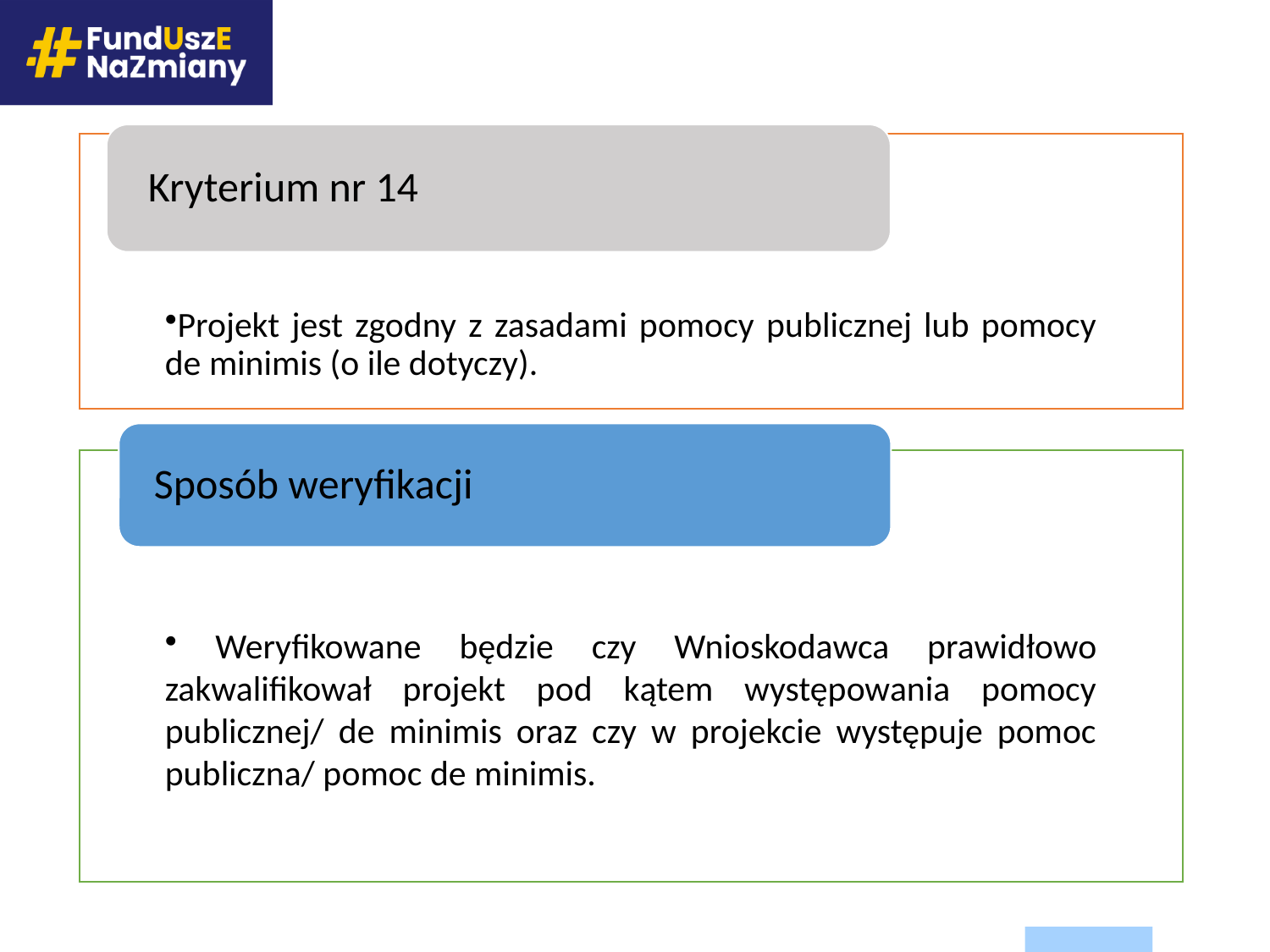

Projekt jest zgodny z zasadami pomocy publicznej lub pomocy de minimis (o ile dotyczy).
Kryterium nr 14
 Weryfikowane będzie czy Wnioskodawca prawidłowo zakwalifikował projekt pod kątem występowania pomocy publicznej/ de minimis oraz czy w projekcie występuje pomoc publiczna/ pomoc de minimis.
Sposób weryfikacji